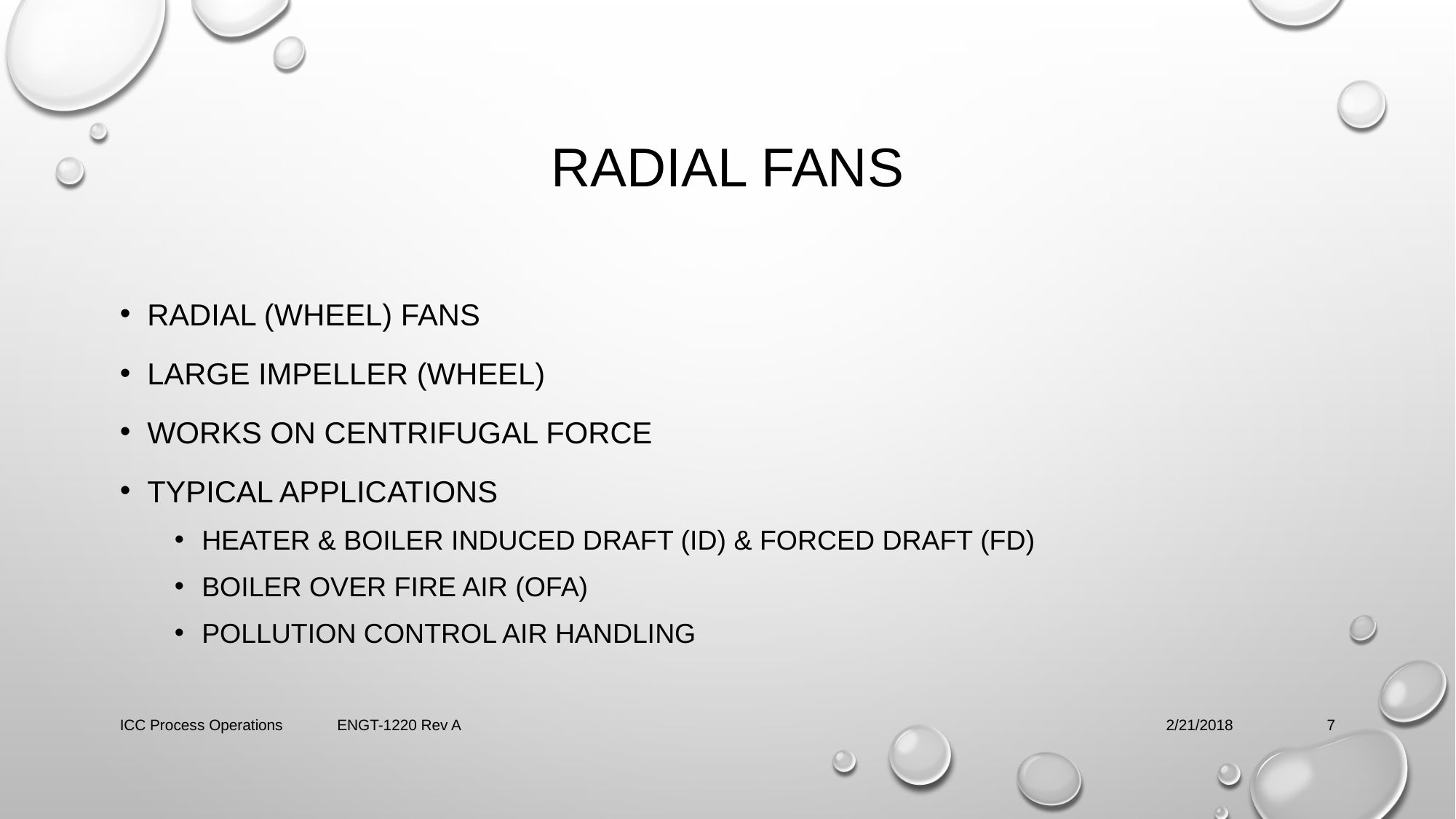

# radial Fans
Radial (wheel) fans
Large impeller (wheel)
Works on centrifugal force
Typical applications
Heater & Boiler induced draft (ID) & Forced draft (Fd)
boiler over fire air (ofa)
Pollution control air handling
ICC Process Operations             ENGT-1220 Rev A
2/21/2018
7